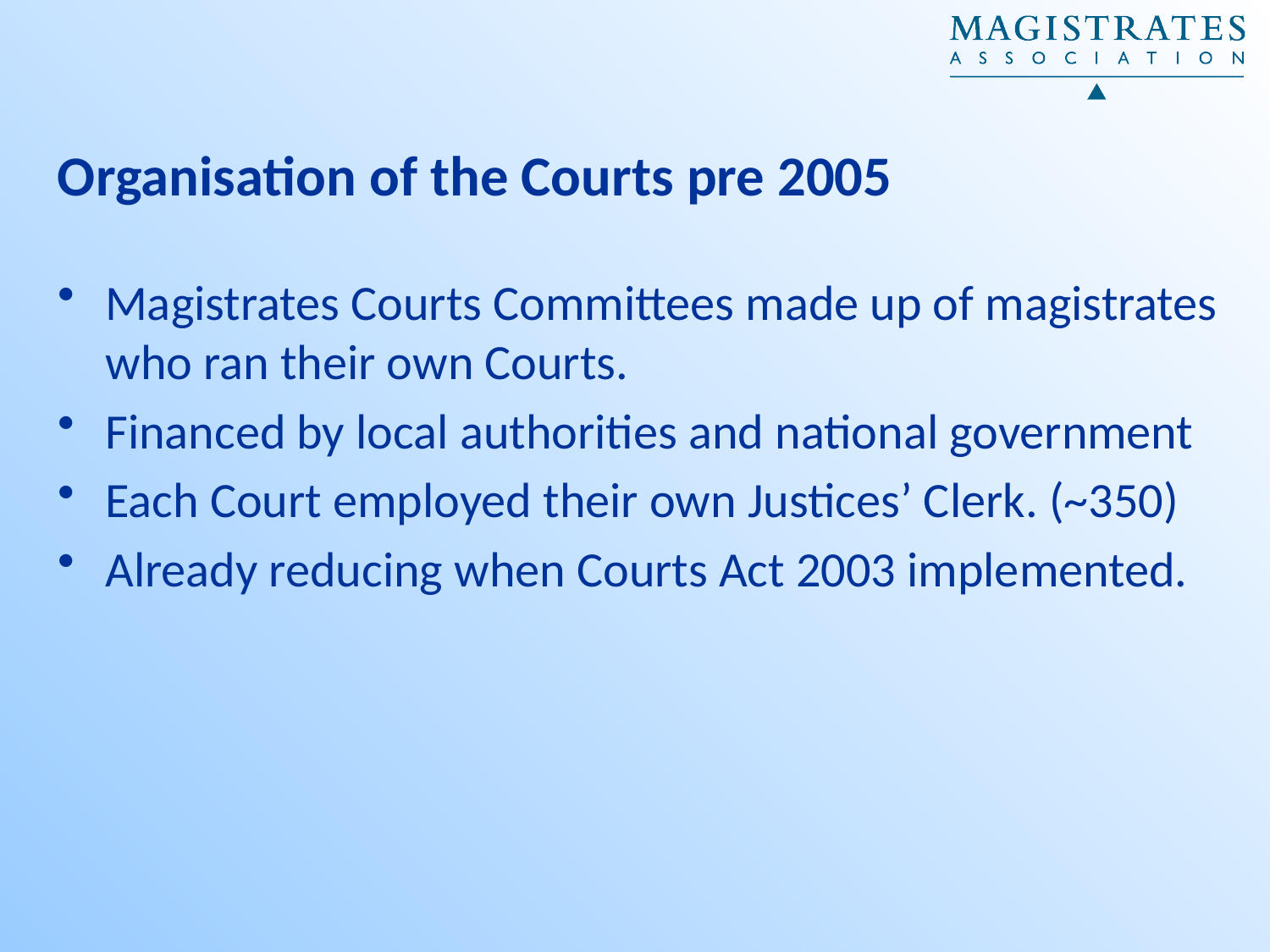

# Organisation of the Courts pre 2005
Magistrates Courts Committees made up of magistrates who ran their own Courts.
Financed by local authorities and national government
Each Court employed their own Justices’ Clerk. (~350)
Already reducing when Courts Act 2003 implemented.